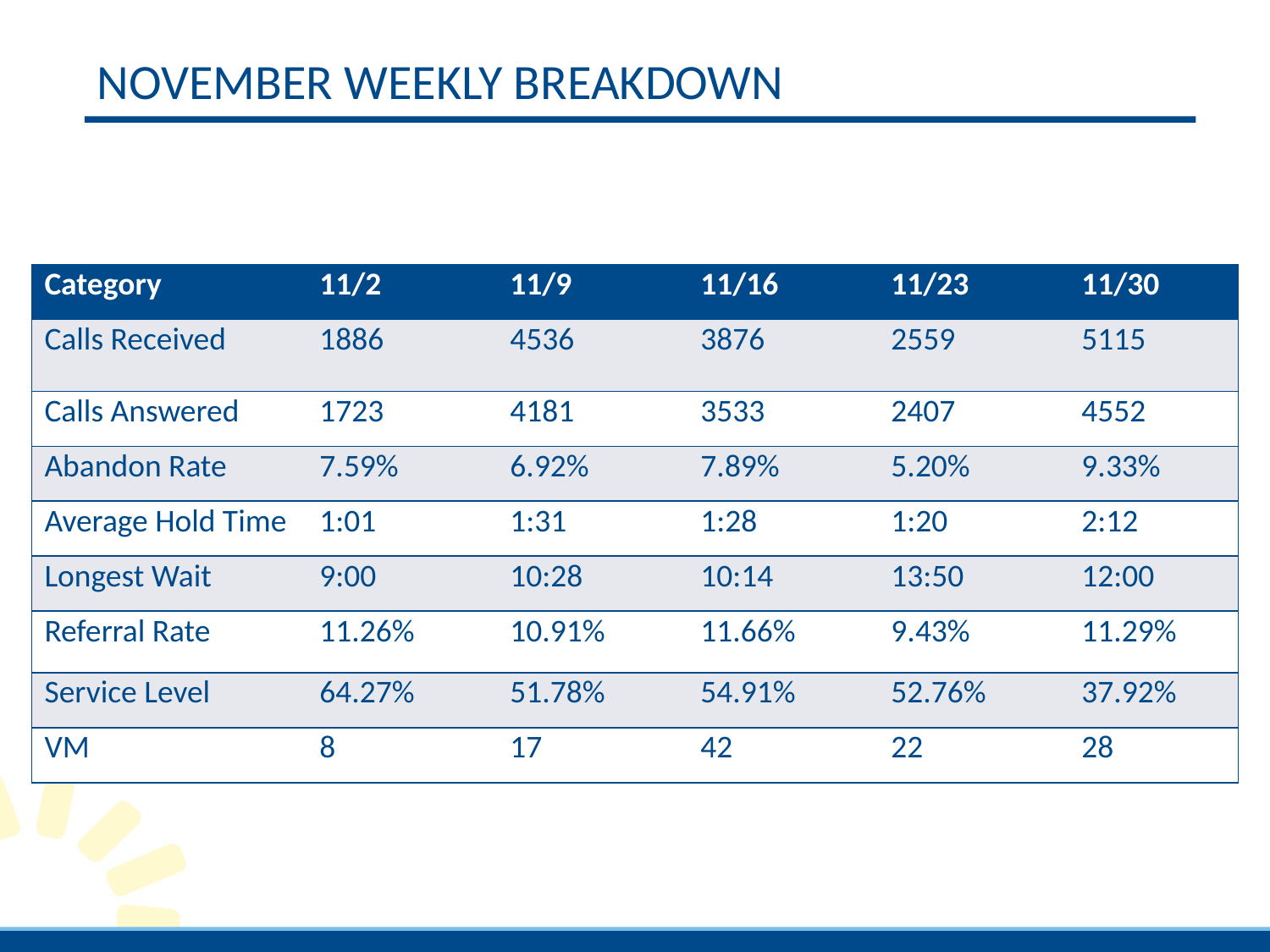

# November Weekly Breakdown
| Category | 11/2 | 11/9 | 11/16 | 11/23 | 11/30 |
| --- | --- | --- | --- | --- | --- |
| Calls Received | 1886 | 4536 | 3876 | 2559 | 5115 |
| Calls Answered | 1723 | 4181 | 3533 | 2407 | 4552 |
| Abandon Rate | 7.59% | 6.92% | 7.89% | 5.20% | 9.33% |
| Average Hold Time | 1:01 | 1:31 | 1:28 | 1:20 | 2:12 |
| Longest Wait | 9:00 | 10:28 | 10:14 | 13:50 | 12:00 |
| Referral Rate | 11.26% | 10.91% | 11.66% | 9.43% | 11.29% |
| Service Level | 64.27% | 51.78% | 54.91% | 52.76% | 37.92% |
| VM | 8 | 17 | 42 | 22 | 28 |